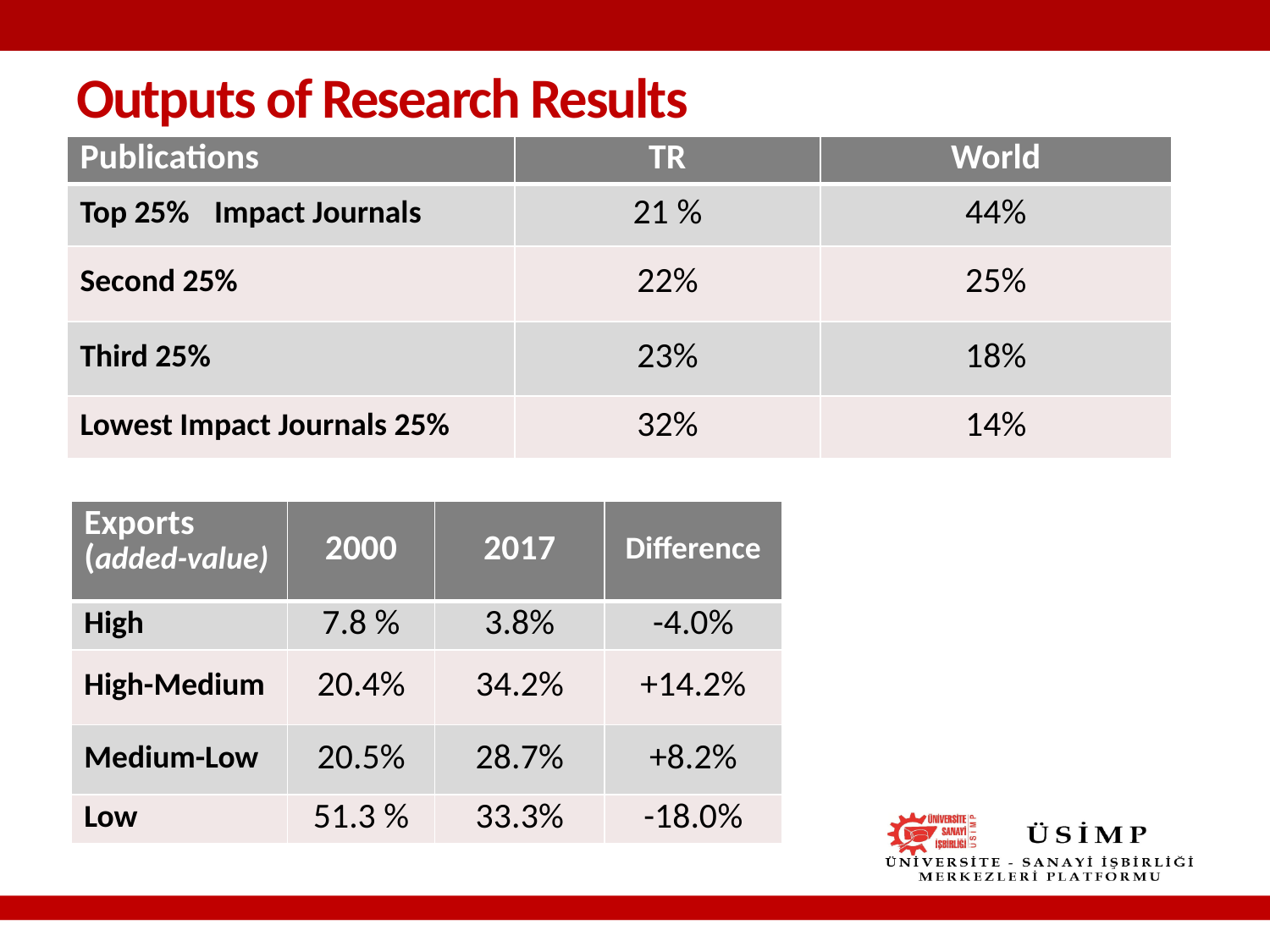

# Outputs of Research Results
| Publications | TR | World |
| --- | --- | --- |
| Top 25% Impact Journals | 21 % | 44% |
| Second 25% | 22% | 25% |
| Third 25% | 23% | 18% |
| Lowest Impact Journals 25% | 32% | 14% |
| Exports (added-value) | 2000 | 2017 | Difference |
| --- | --- | --- | --- |
| High | 7.8 % | 3.8% | -4.0% |
| High-Medium | 20.4% | 34.2% | +14.2% |
| Medium-Low | 20.5% | 28.7% | +8.2% |
| Low | 51.3 % | 33.3% | -18.0% |